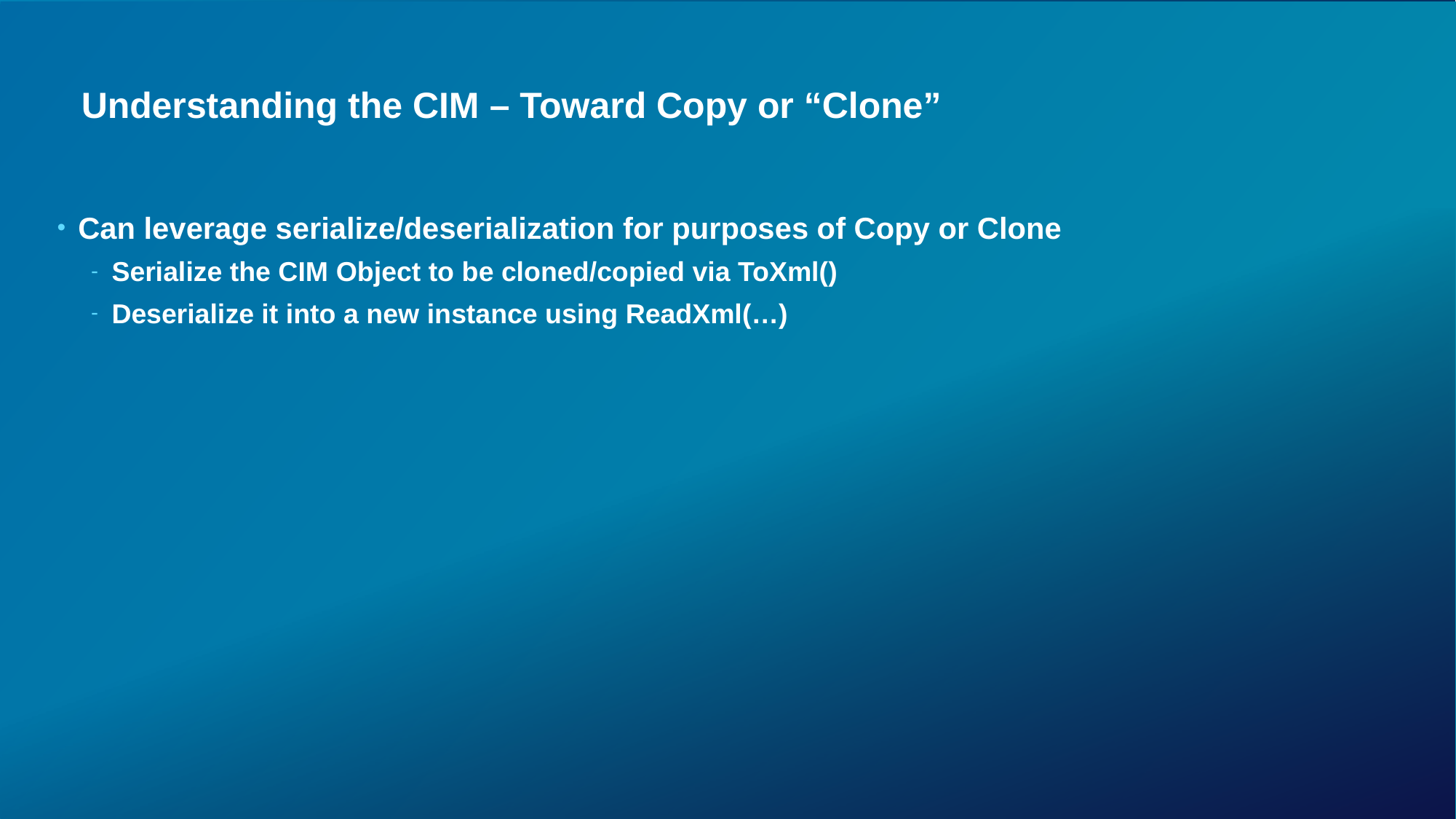

# Understanding the CIM – Toward Copy or “Clone”
Can leverage serialize/deserialization for purposes of Copy or Clone
Serialize the CIM Object to be cloned/copied via ToXml()
Deserialize it into a new instance using ReadXml(…)